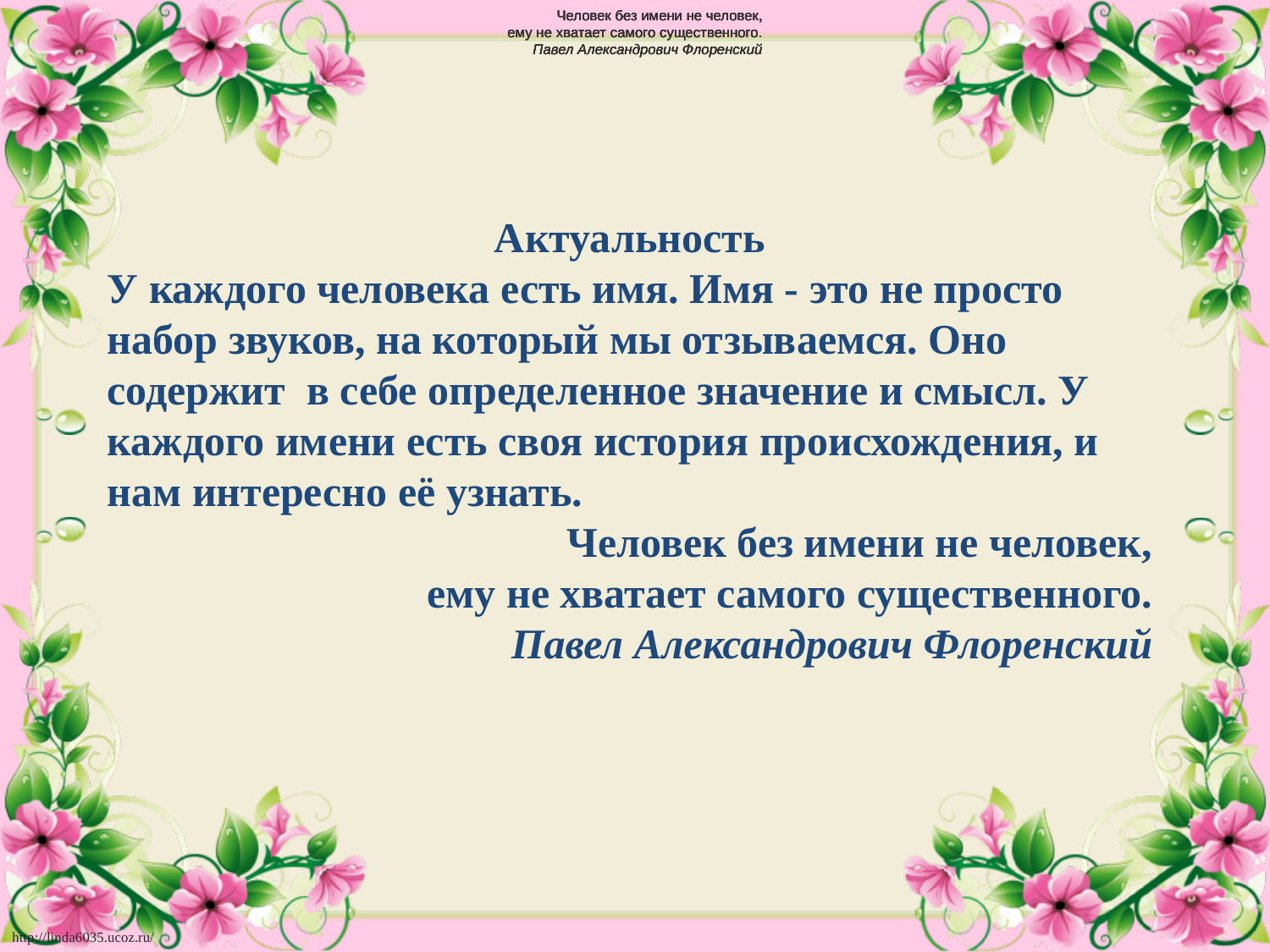

Человек без имени не человек,
ему не хватает самого существенного.
Павел Александрович Флоренский
Человек без имени не человек,
ему не хватает самого существенного.
Павел Александрович Флоренский
Человек без имени не человек,
ему не хватает самого существенного.
Павел Александрович Флоренский
Человек без имени не человек,
ему не хватает самого существенного.
Павел Александрович Флоренский
Человек без имени не человек,
ему не хватает самого существенного.
Павел Александрович Флоренский

Актуальность
У каждого человека есть имя. Имя - это не просто  набор звуков, на который мы отзываемся. Оно содержит  в себе определенное значение и смысл. У каждого имени есть своя история происхождения, и нам интересно её узнать.
Человек без имени не человек,
ему не хватает самого существенного.
Павел Александрович Флоренский